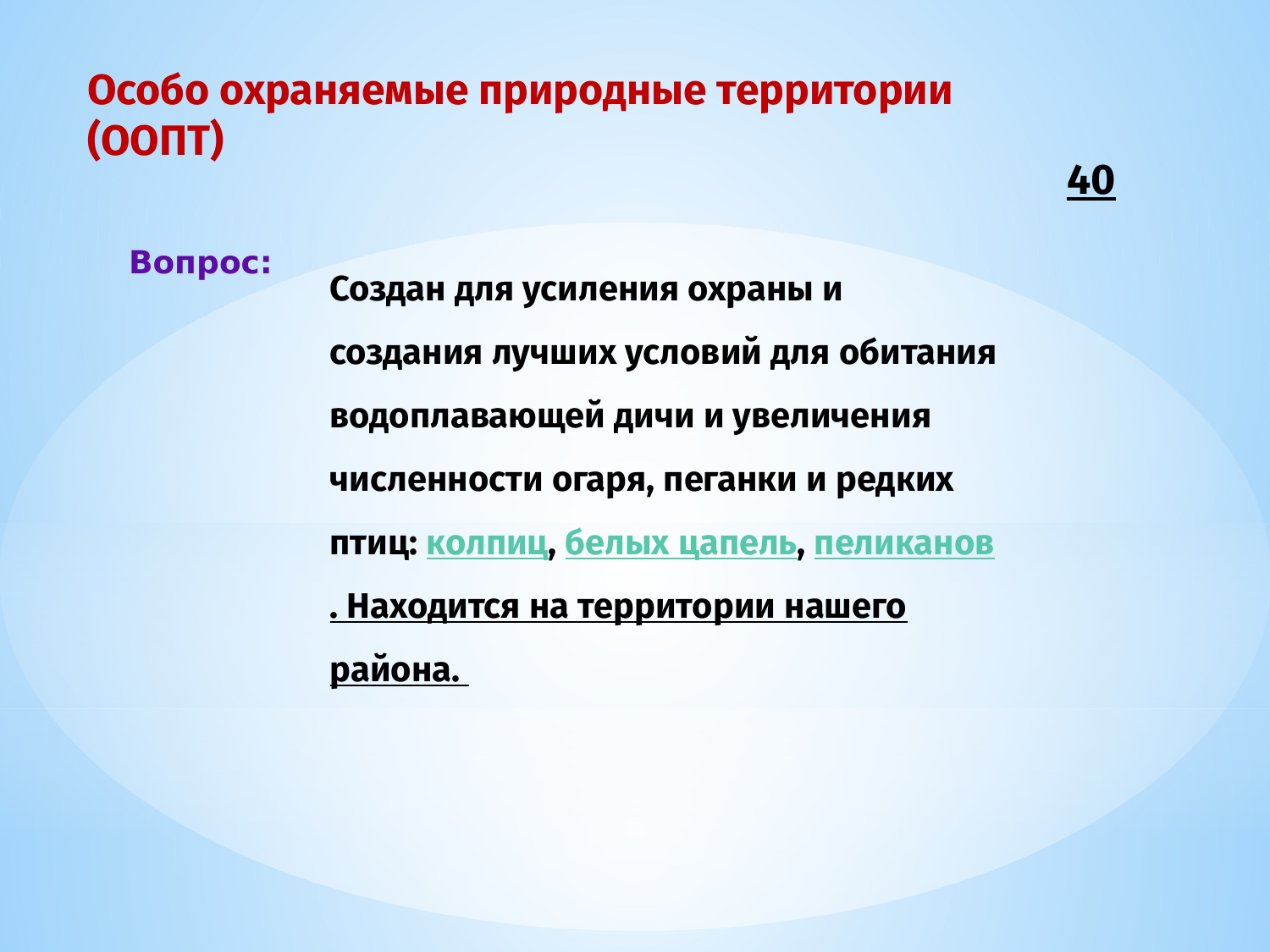

Особо охраняемые природные территории (ООПТ)
40
Вопрос:
Создан для усиления охраны и создания лучших условий для обитания водоплавающей дичи и увеличения численности огаря, пеганки и редких птиц: колпиц, белых цапель, пеликанов. Находится на территории нашего района.